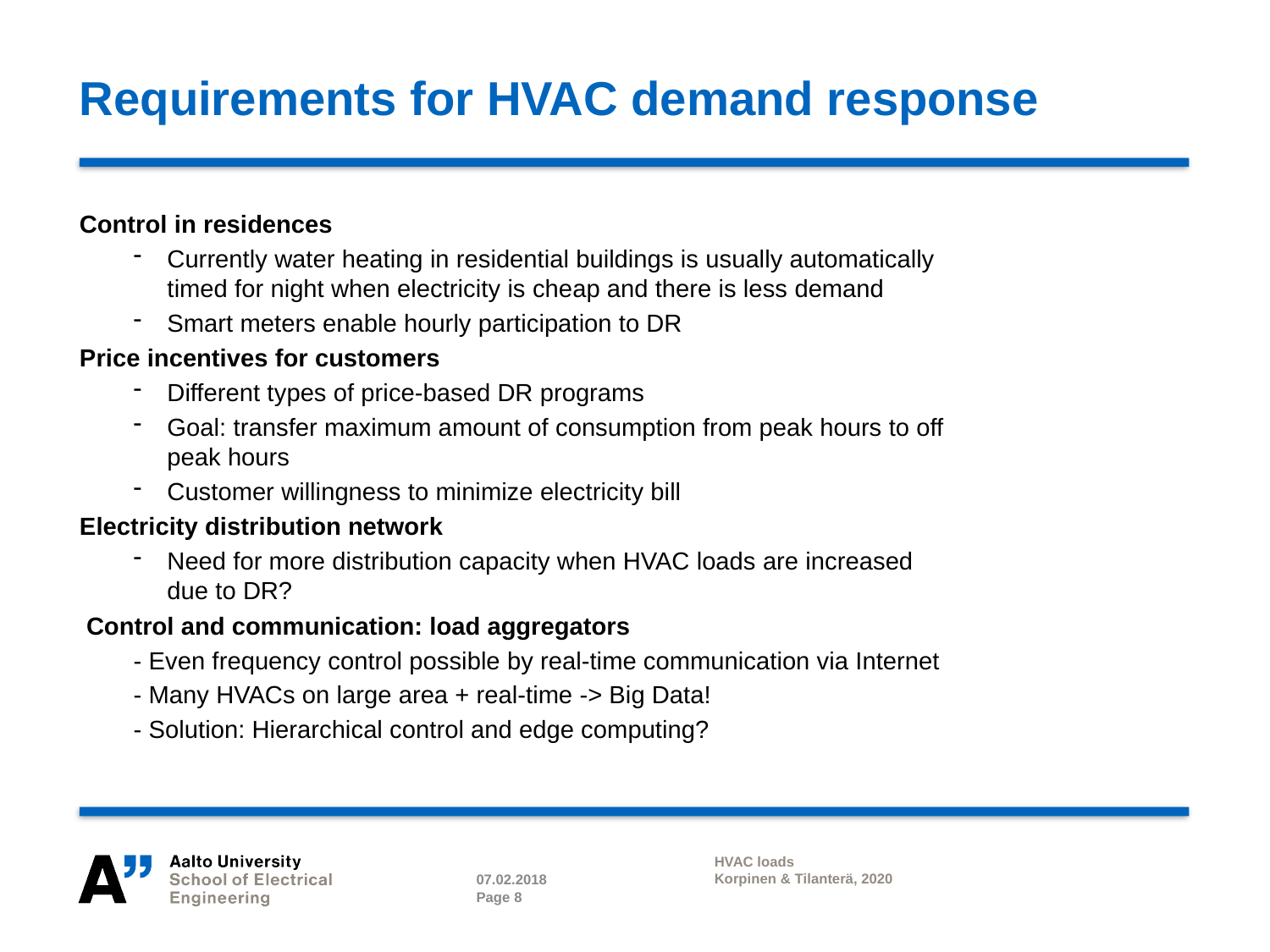

# Requirements for HVAC demand response
Control in residences
Currently water heating in residential buildings is usually automatically timed for night when electricity is cheap and there is less demand
Smart meters enable hourly participation to DR
Price incentives for customers
Different types of price-based DR programs
Goal: transfer maximum amount of consumption from peak hours to off peak hours
Customer willingness to minimize electricity bill
Electricity distribution network
Need for more distribution capacity when HVAC loads are increased due to DR?
Control and communication: load aggregators
- Even frequency control possible by real-time communication via Internet
- Many HVACs on large area + real-time -> Big Data!
- Solution: Hierarchical control and edge computing?
HVAC loads
Korpinen & Tilanterä, 2020

07.02.2018
Page 8